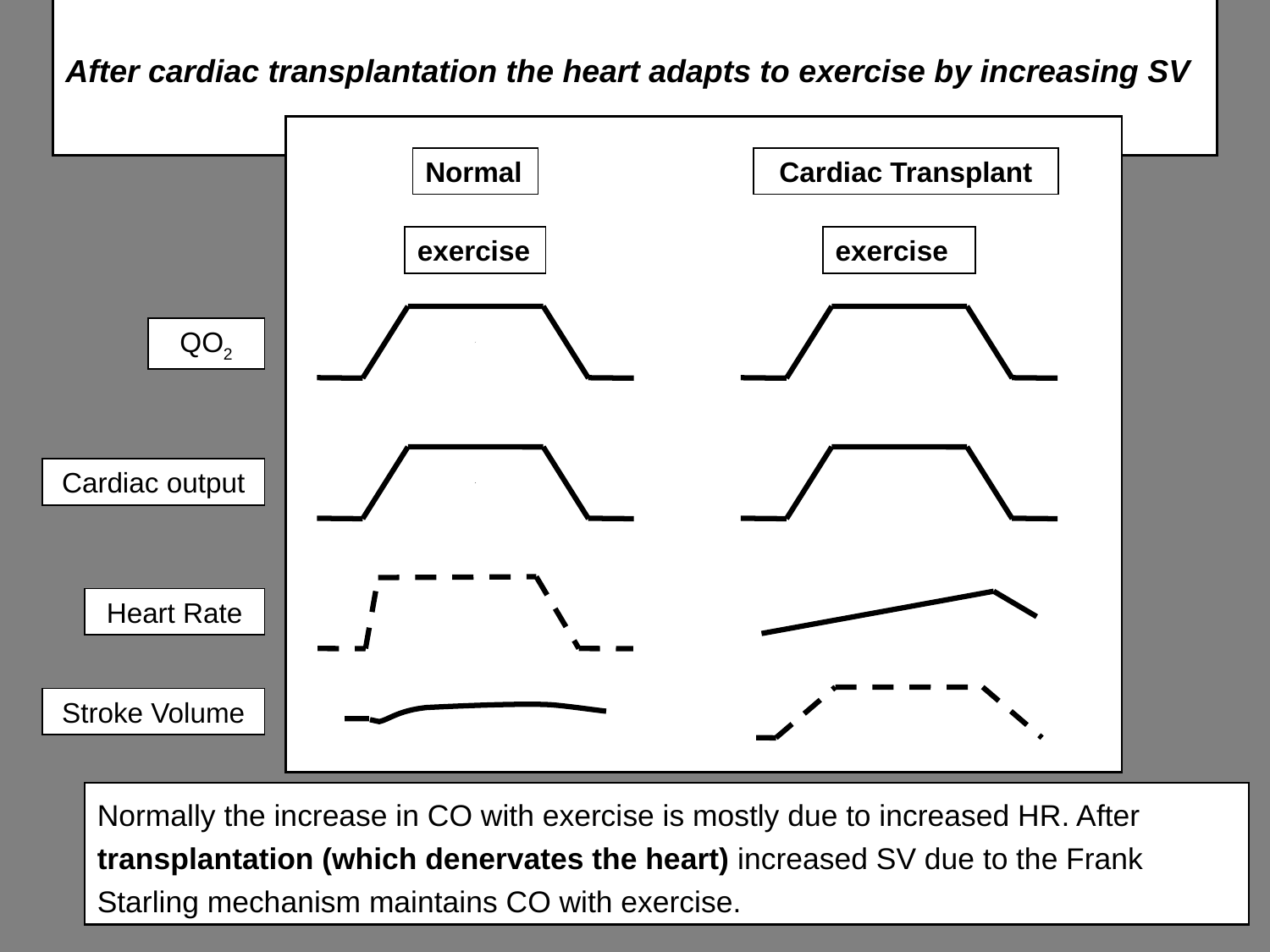

After cardiac transplantation the heart adapts to exercise by increasing SV

Normal
Cardiac Transplant
exercise
exercise

QO2

Cardiac output

Heart Rate

Stroke Volume

Normally the increase in CO with exercise is mostly due to increased HR. After transplantation (which denervates the heart) increased SV due to the Frank Starling mechanism maintains CO with exercise.